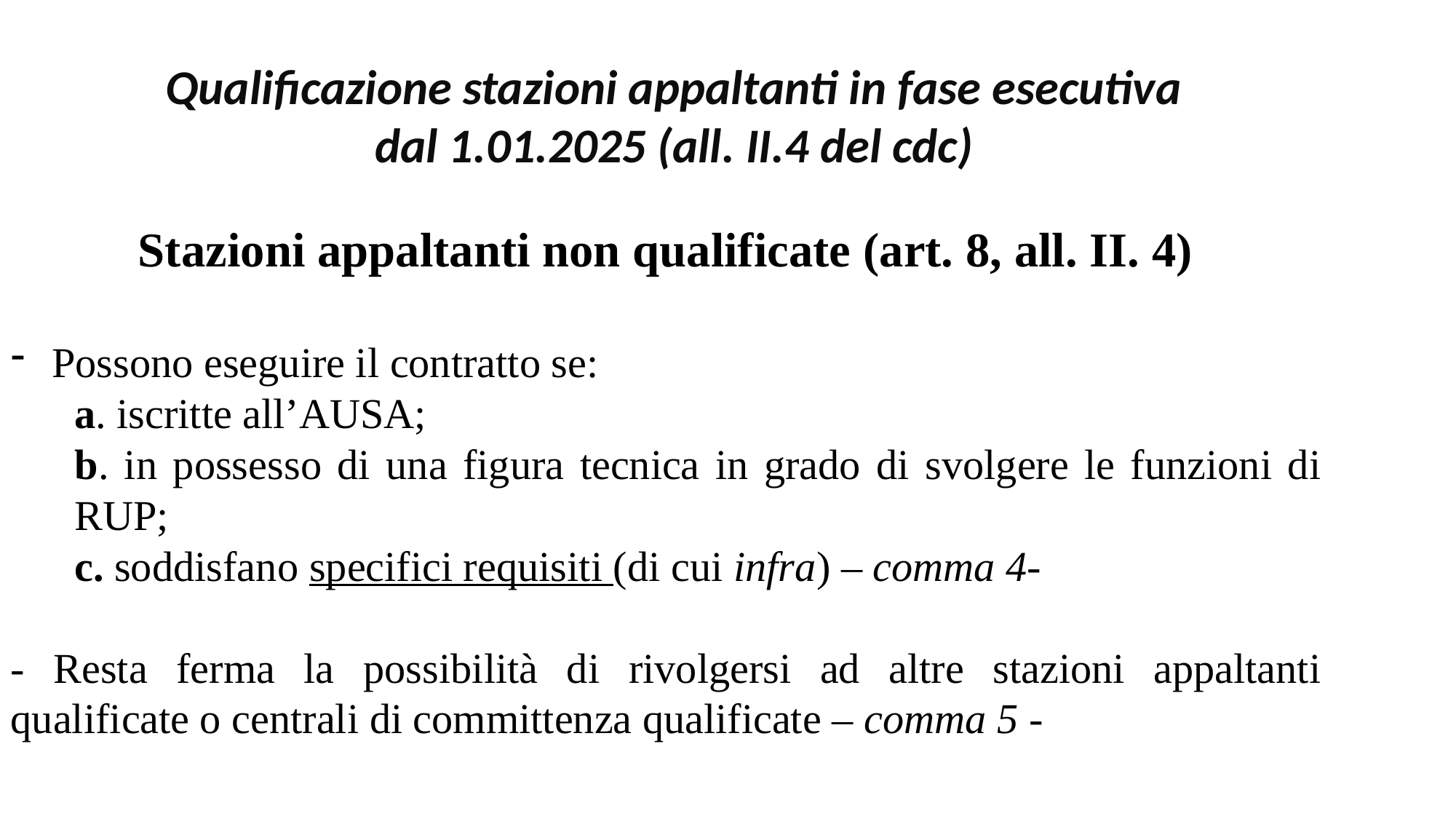

Qualificazione stazioni appaltanti in fase esecutiva dal 1.01.2025 (all. II.4 del cdc)

Stazioni appaltanti non qualificate (art. 8, all. II. 4)

Possono eseguire il contratto se:
a. iscritte all’AUSA;
b. in possesso di una figura tecnica in grado di svolgere le funzioni di RUP;
c. soddisfano specifici requisiti (di cui infra) – comma 4-

- Resta ferma la possibilità di rivolgersi ad altre stazioni appaltanti qualificate o centrali di committenza qualificate – comma 5 -